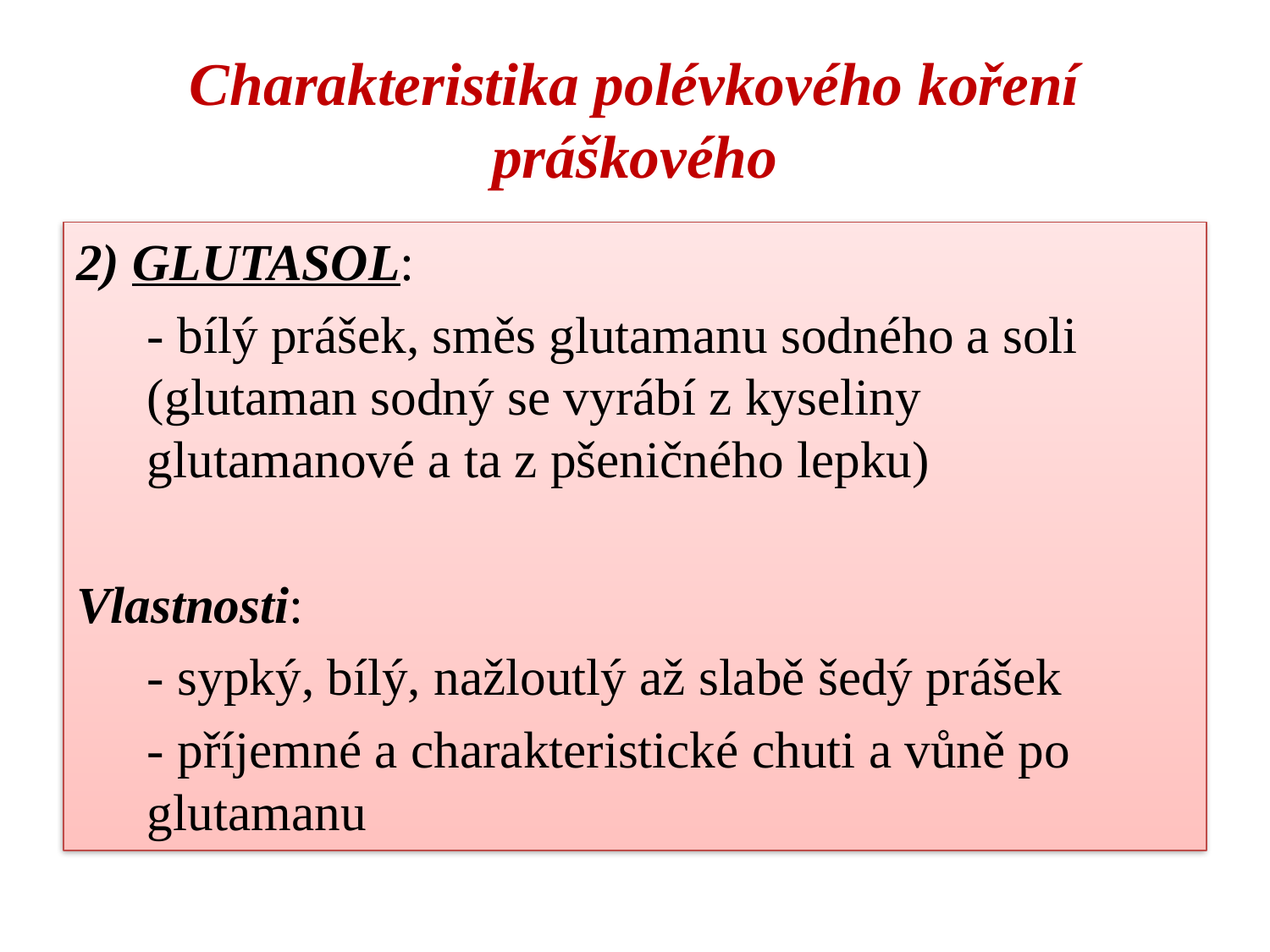

# Charakteristika polévkového koření práškového
2) GLUTASOL:
	- bílý prášek, směs glutamanu sodného a soli (glutaman sodný se vyrábí z kyseliny glutamanové a ta z pšeničného lepku)

Vlastnosti:
	- sypký, bílý, nažloutlý až slabě šedý prášek
	- příjemné a charakteristické chuti a vůně po glutamanu